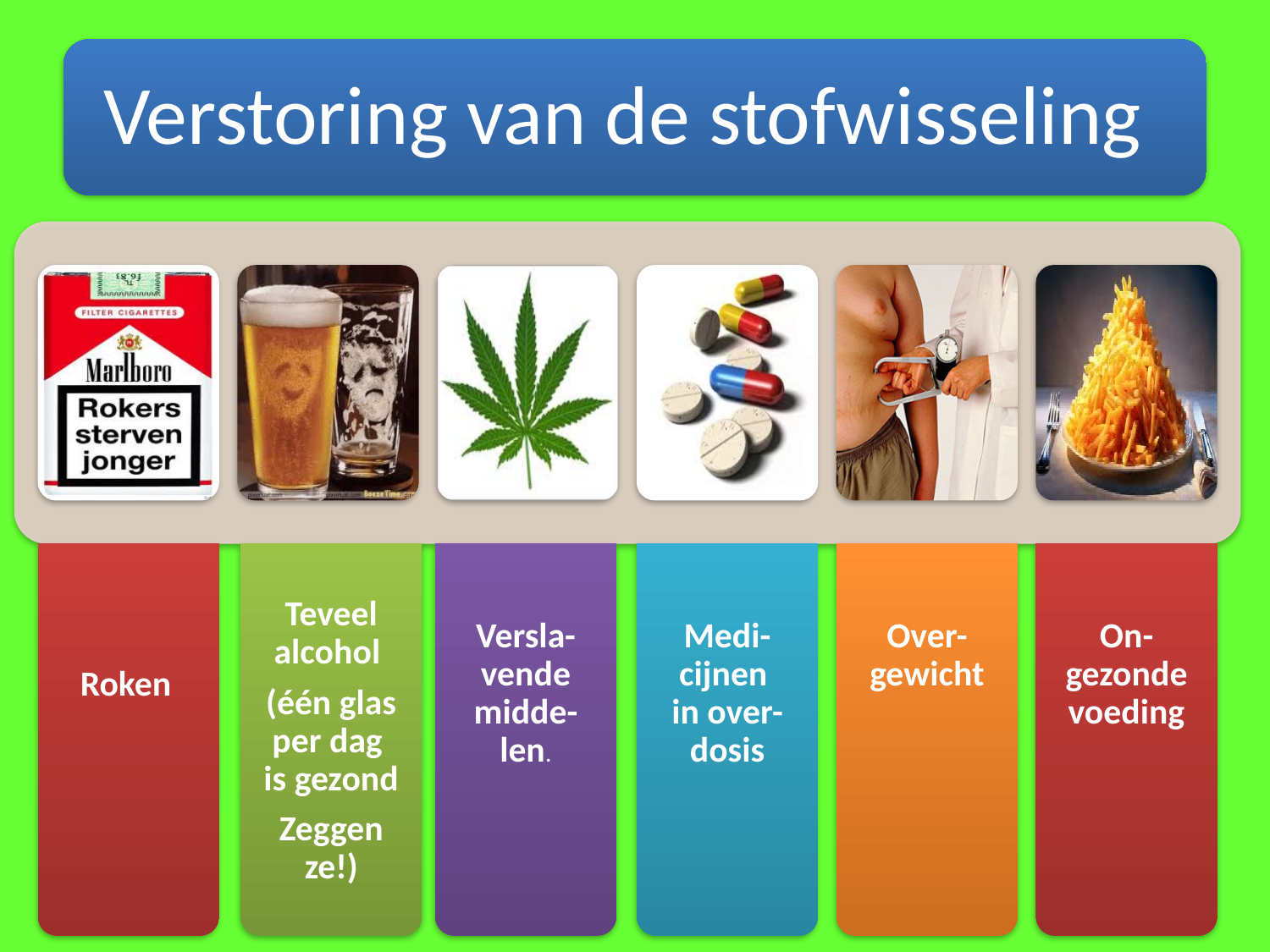

Verstoring van de stofwisseling

Roken

Teveel alcohol
(één glas per dag  is gezond
Zeggen ze!)

Versla-vende midde-len.

Medi-cijnen  in over-dosis

Over-gewicht

On-gezonde voeding